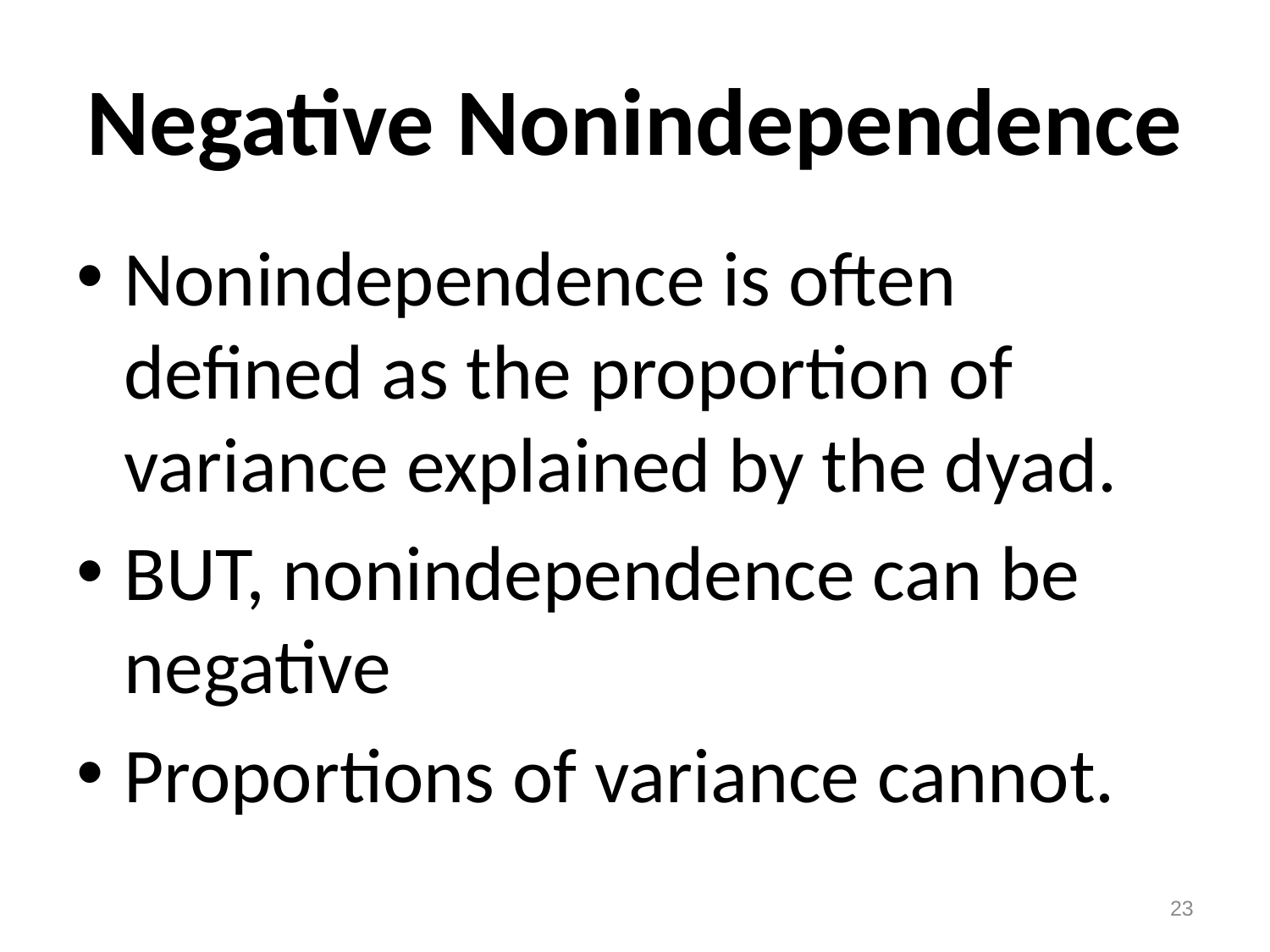

# Negative Nonindependence
Nonindependence is often defined as the proportion of variance explained by the dyad.
BUT, nonindependence can be negative
Proportions of variance cannot.
23